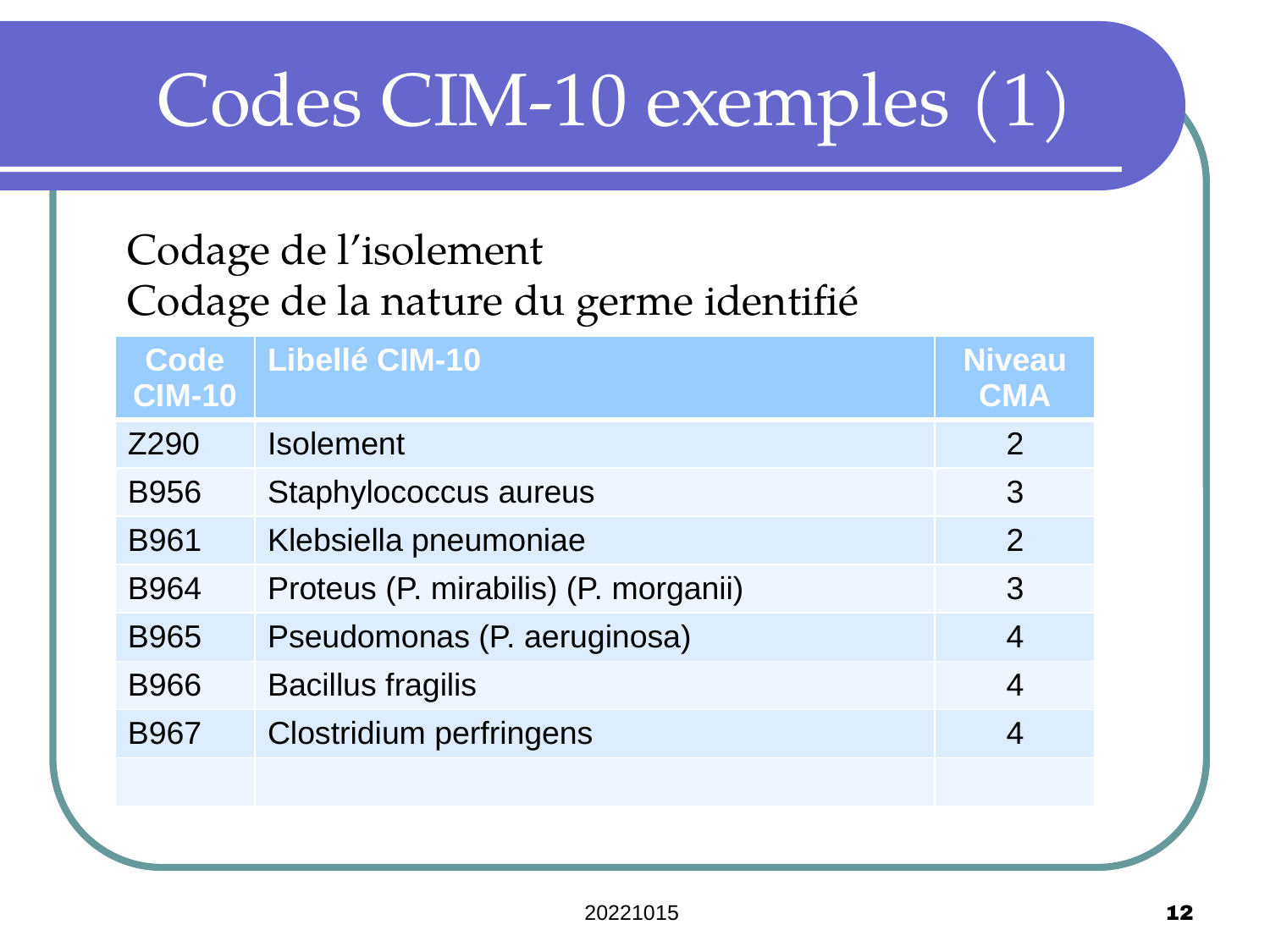

# Codes CIM-10 exemples (1)
Codage de l’isolement
Codage de la nature du germe identifié
| Code CIM-10 | Libellé CIM-10 | Niveau CMA |
| --- | --- | --- |
| Z290 | Isolement | 2 |
| B956 | Staphylococcus aureus | 3 |
| B961 | Klebsiella pneumoniae | 2 |
| B964 | Proteus (P. mirabilis) (P. morganii) | 3 |
| B965 | Pseudomonas (P. aeruginosa) | 4 |
| B966 | Bacillus fragilis | 4 |
| B967 | Clostridium perfringens | 4 |
|  |  |  |
20221015
12